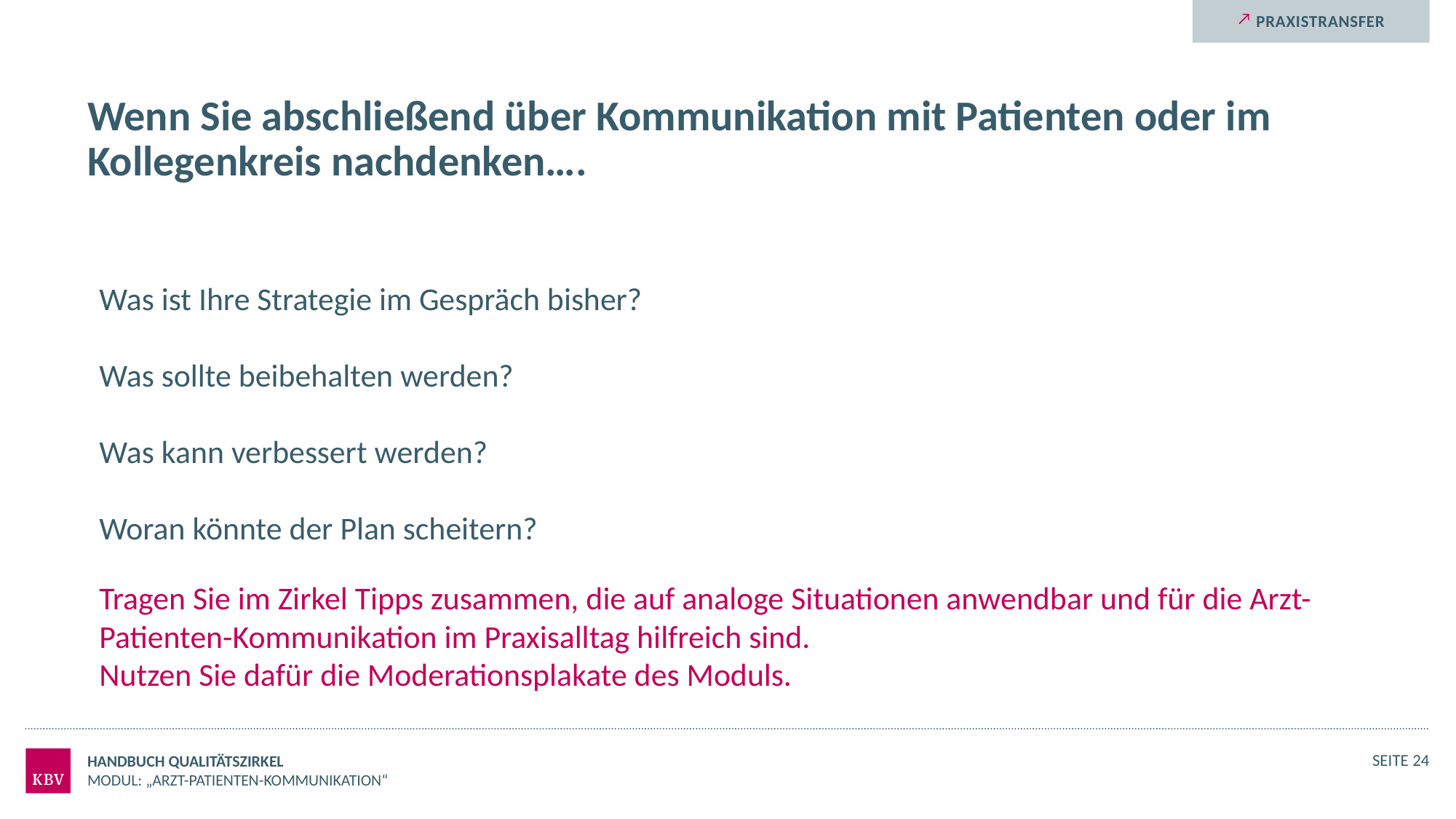

Praxistransfer
# Wenn Sie abschließend über Kommunikation mit Patienten oder im Kollegenkreis nachdenken….
Was ist Ihre Strategie im Gespräch bisher?
Was sollte beibehalten werden?
Was kann verbessert werden?
Woran könnte der Plan scheitern?
Tragen Sie im Zirkel Tipps zusammen, die auf analoge Situationen anwendbar und für die Arzt-Patienten-Kommunikation im Praxisalltag hilfreich sind.
Nutzen Sie dafür die Moderationsplakate des Moduls.
Handbuch Qualitätszirkel
Seite 24
Modul: „Arzt-Patienten-Kommunikation“